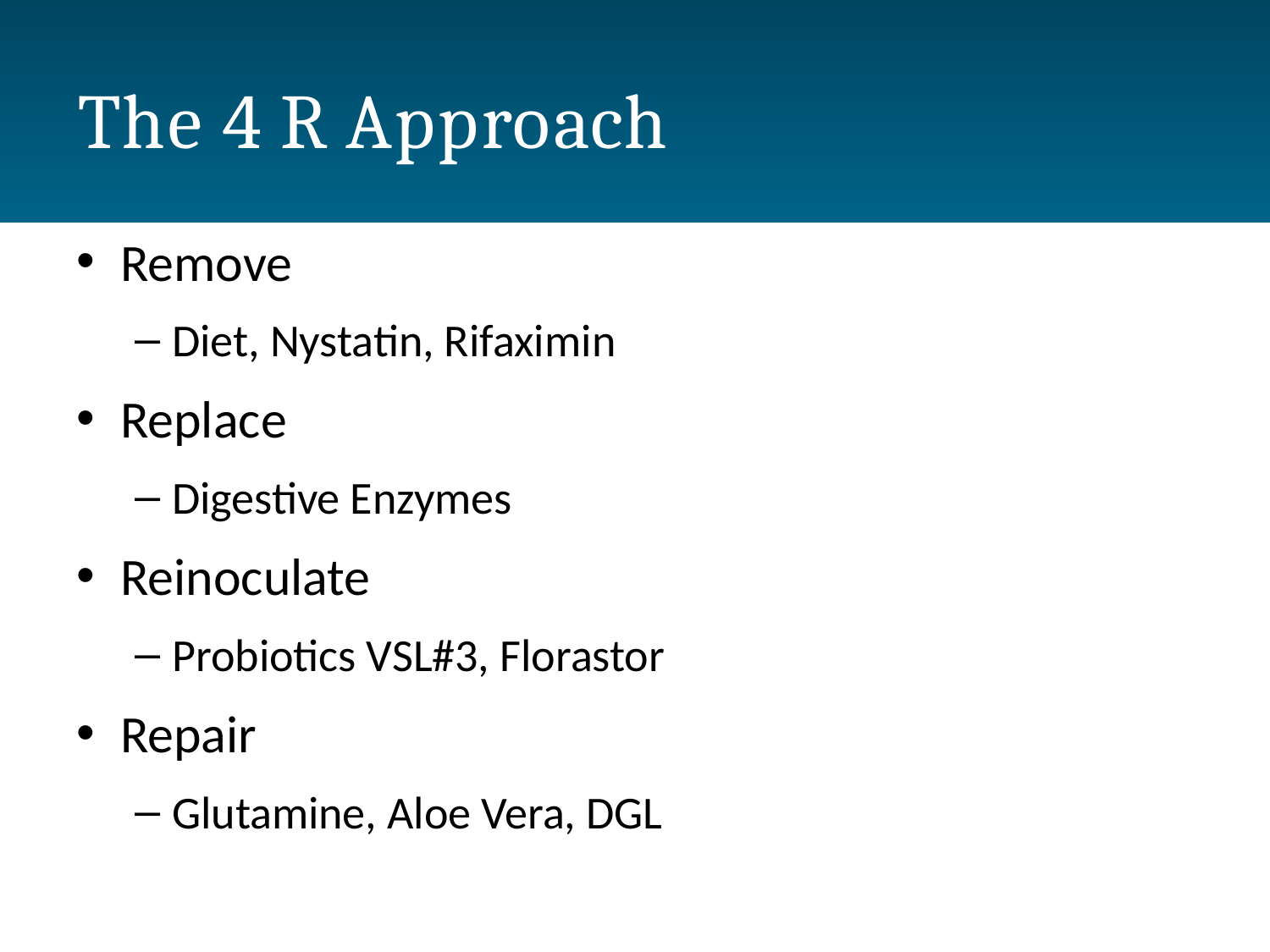

# The 4 R Approach
Remove
Diet, Nystatin, Rifaximin
Replace
Digestive Enzymes
Reinoculate
Probiotics VSL#3, Florastor
Repair
Glutamine, Aloe Vera, DGL